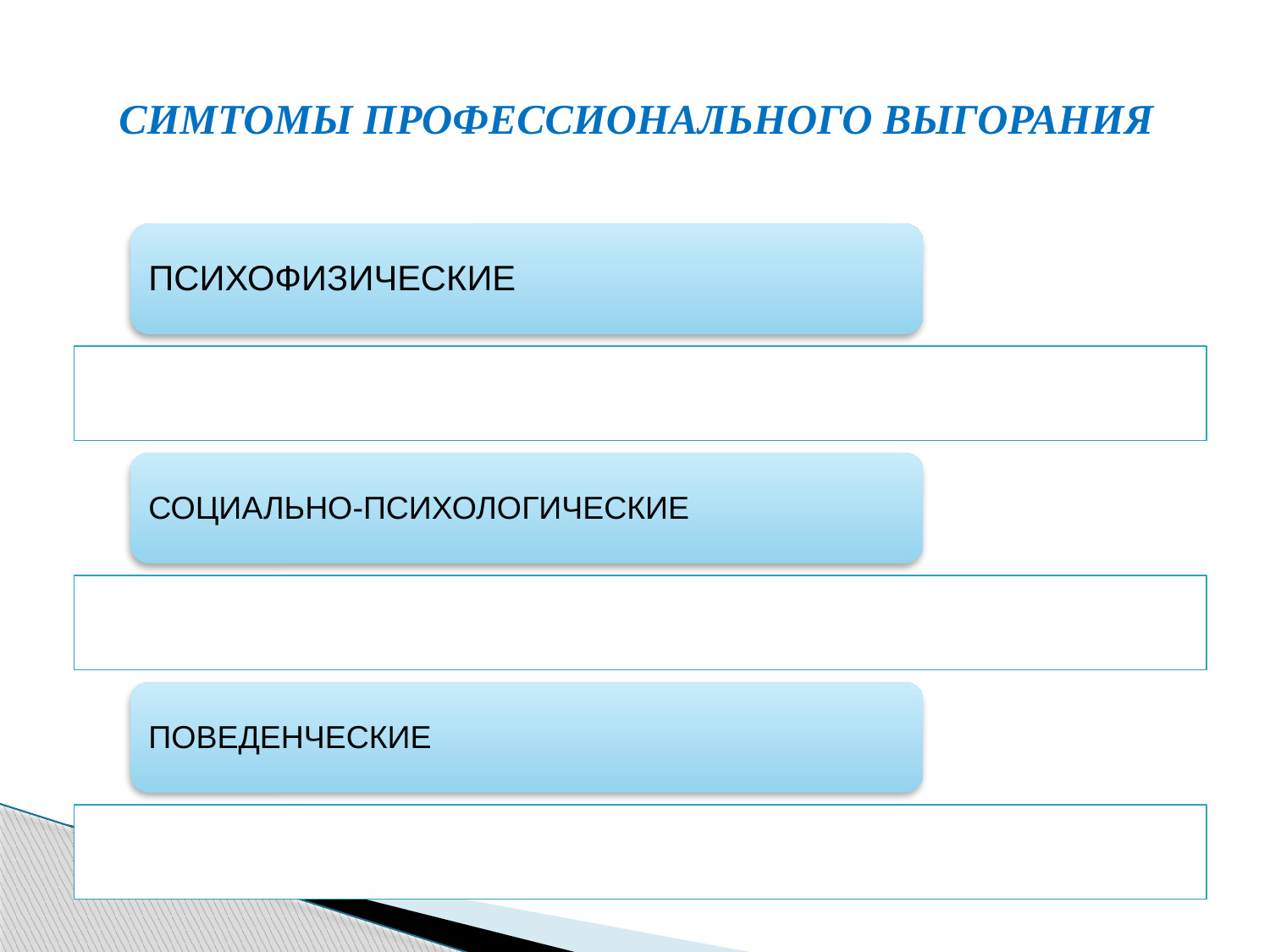

# СИМТОМЫ ПРОФЕССИОНАЛЬНОГО ВЫГОРАНИЯ
СОЦИАЛЬНО-ПСИХОЛОГИЧЕСКИЕ
ПОВЕДЕНЧЕСКИЕ
ПСИХОФИЗИЧЕСКИЕ